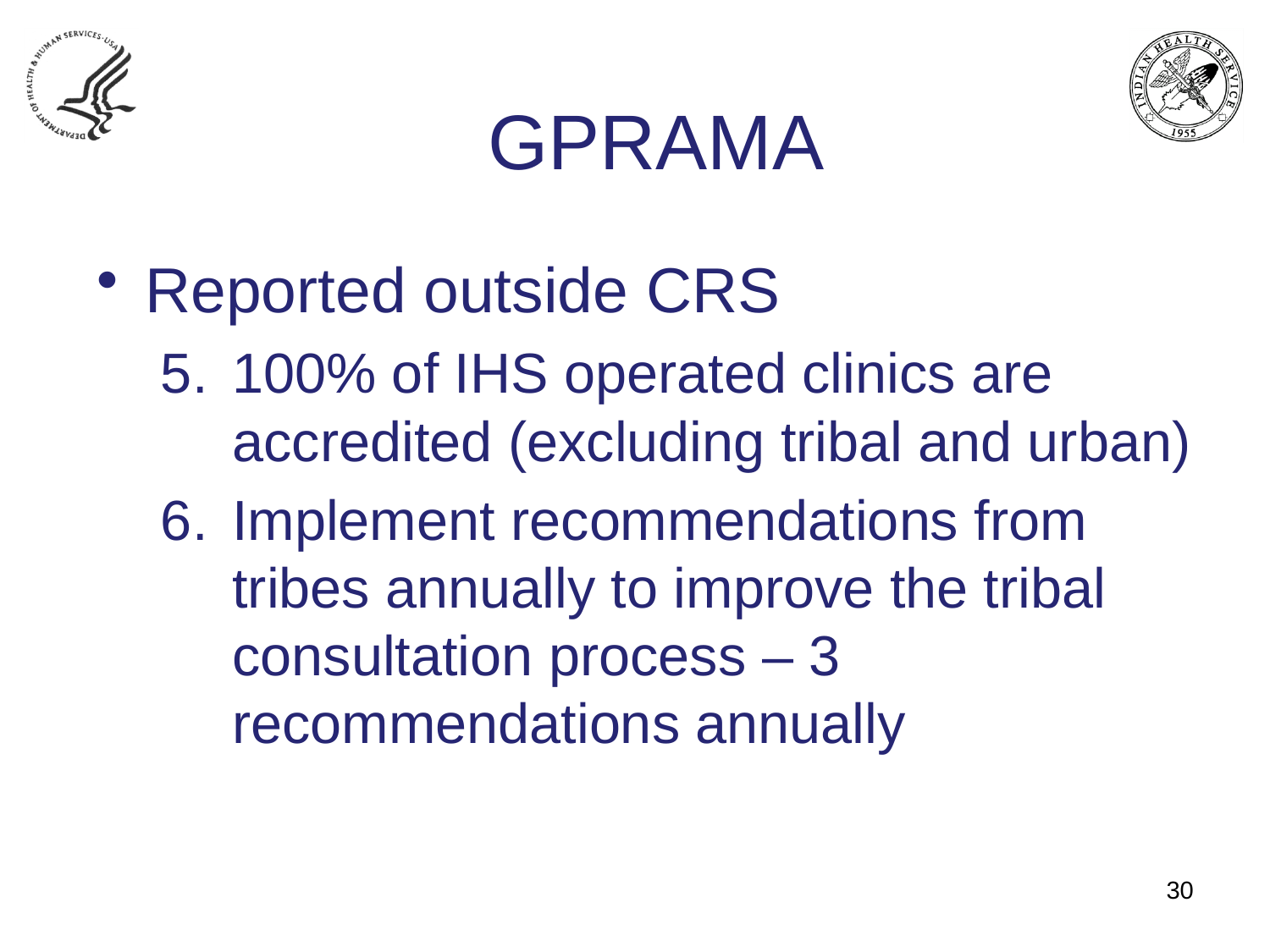

GPRAMA
Reported outside CRS
100% of IHS operated clinics are accredited (excluding tribal and urban)
Implement recommendations from tribes annually to improve the tribal consultation process – 3 recommendations annually

30